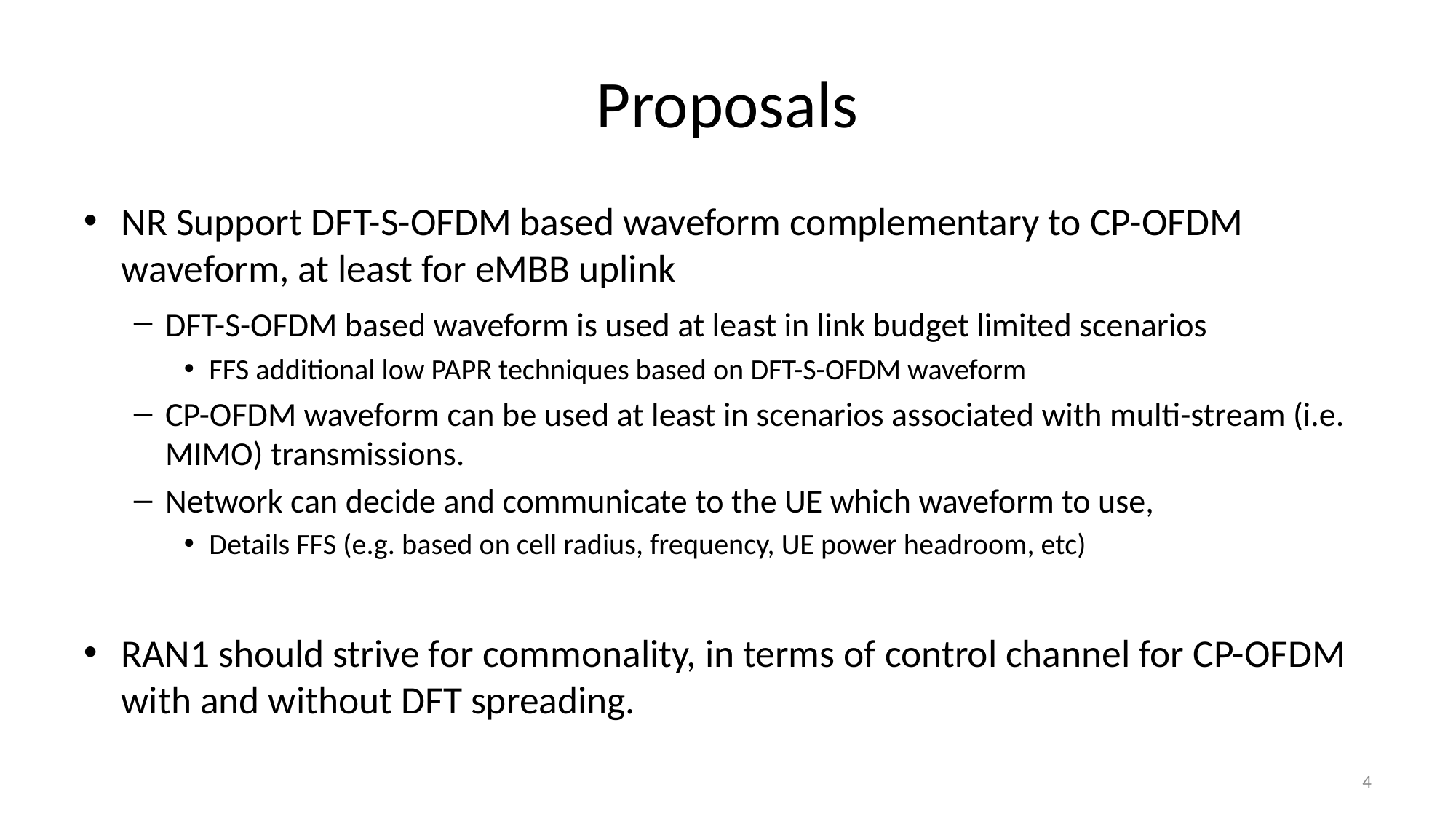

# Proposals
NR Support DFT-S-OFDM based waveform complementary to CP-OFDM waveform, at least for eMBB uplink
DFT-S-OFDM based waveform is used at least in link budget limited scenarios
FFS additional low PAPR techniques based on DFT-S-OFDM waveform
CP-OFDM waveform can be used at least in scenarios associated with multi-stream (i.e. MIMO) transmissions.
Network can decide and communicate to the UE which waveform to use,
Details FFS (e.g. based on cell radius, frequency, UE power headroom, etc)

RAN1 should strive for commonality, in terms of control channel for CP-OFDM with and without DFT spreading.
4